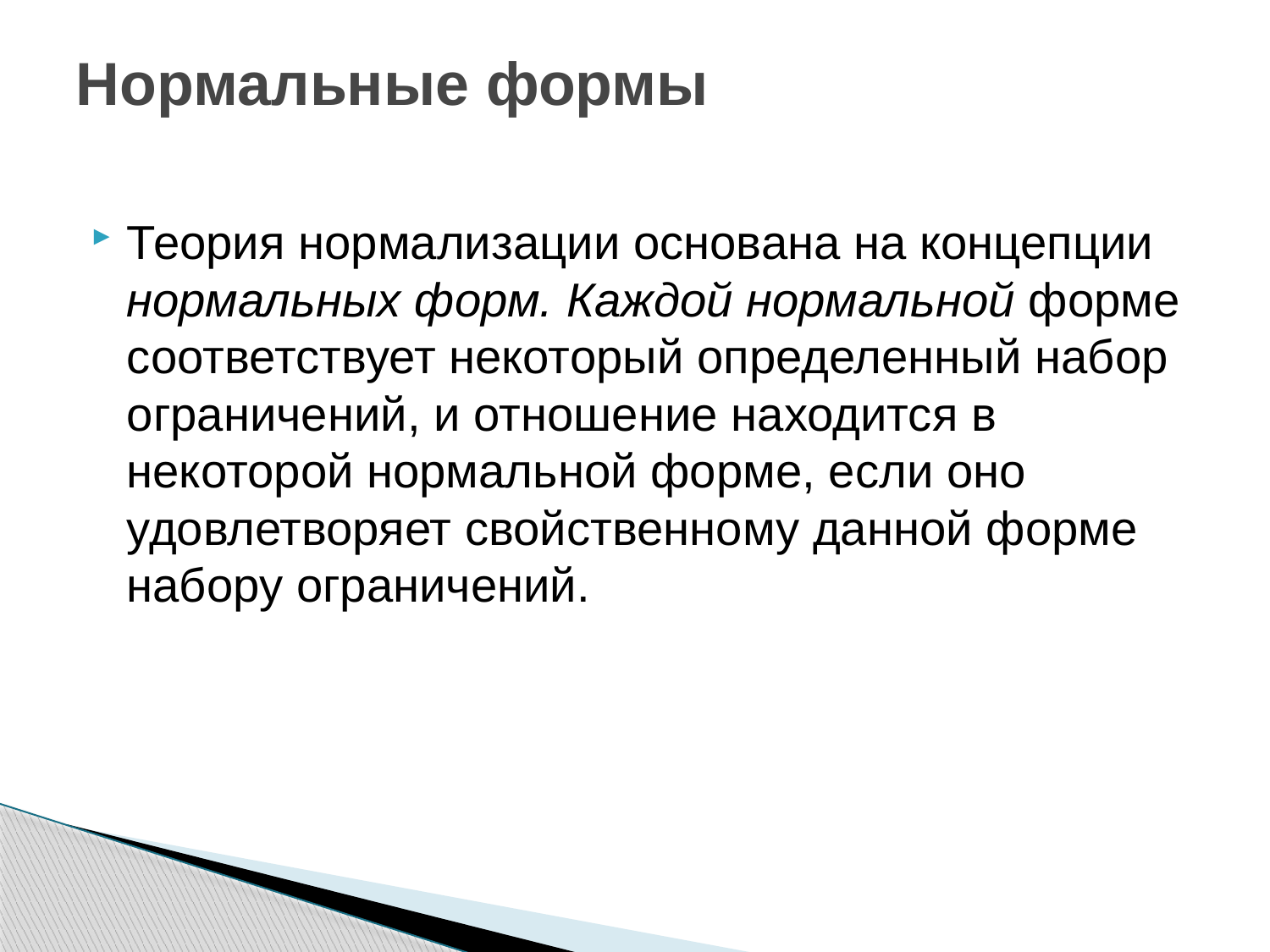

# Нормальные формы
Теория нормализации основана на концепции нормальных форм. Каждой нормальной форме соответствует некоторый определенный набор ограничений, и отношение находится в некоторой нормальной форме, если оно удовлетворяет свойственному данной форме набору ограничений.